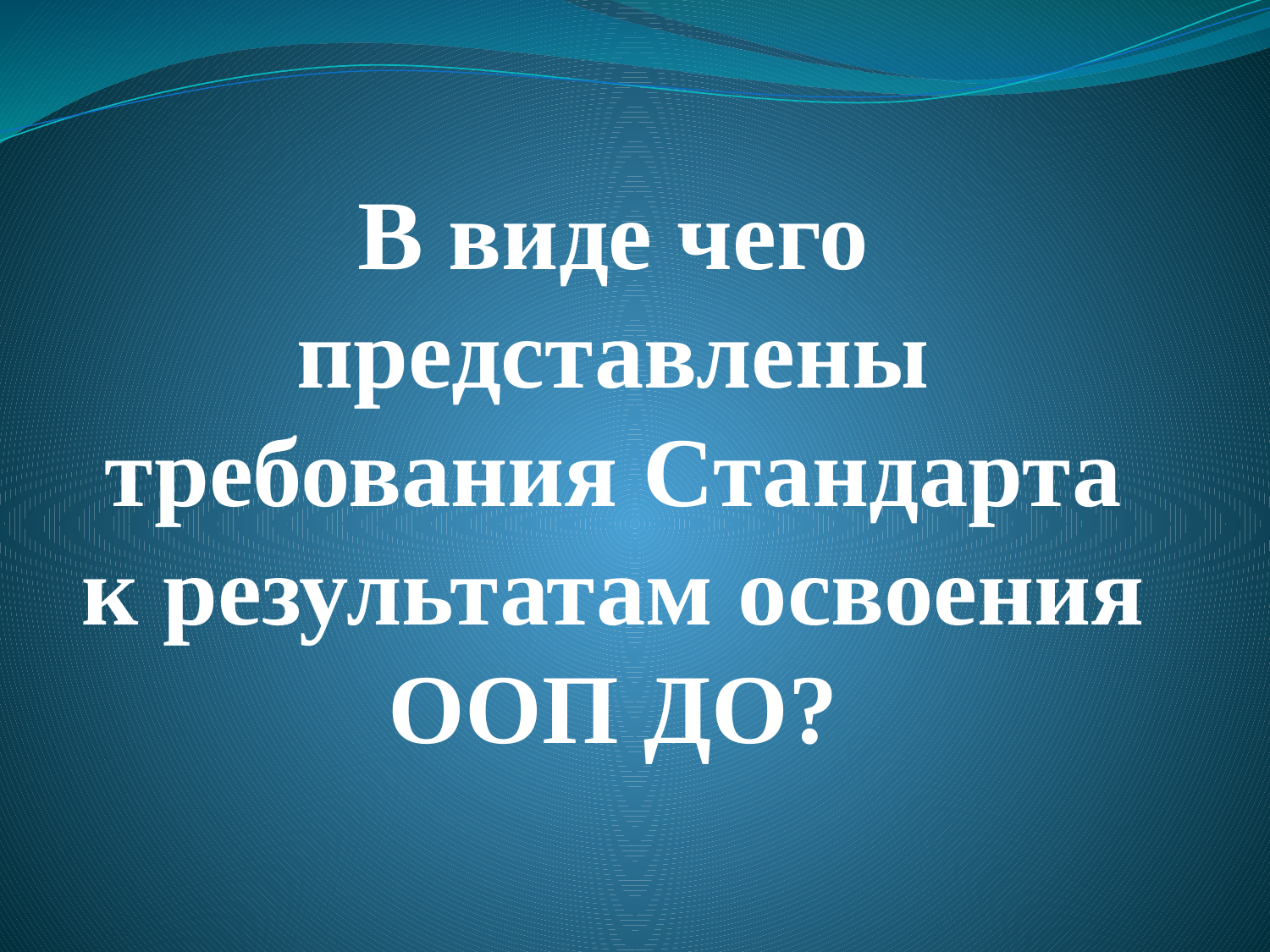

# В виде чего представлены требования Стандарта к результатам освоения ООП ДО?